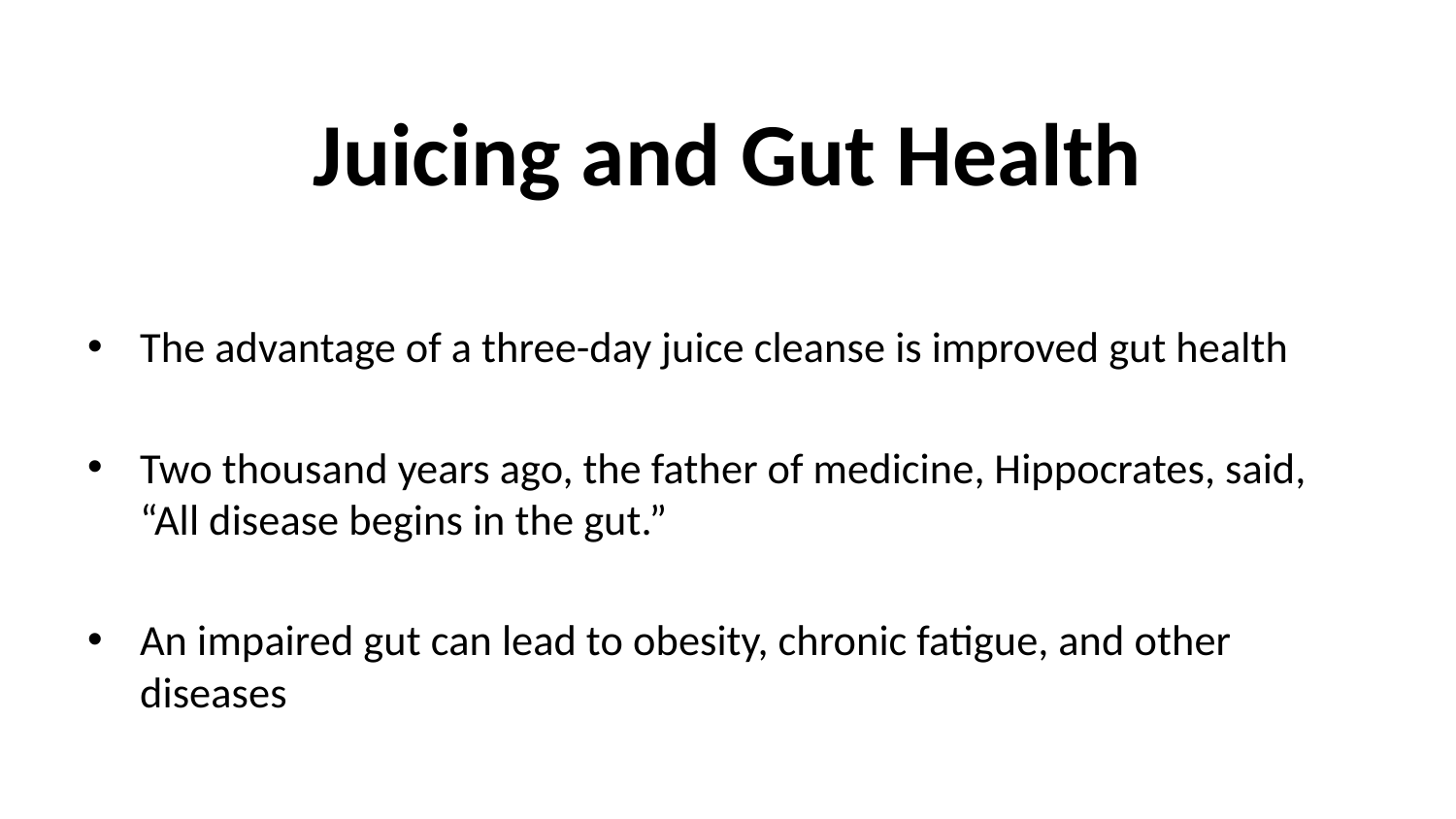

# Juicing and Gut Health
The advantage of a three-day juice cleanse is improved gut health

Two thousand years ago, the father of medicine, Hippocrates, said, “All disease begins in the gut.”

An impaired gut can lead to obesity, chronic fatigue, and other diseases